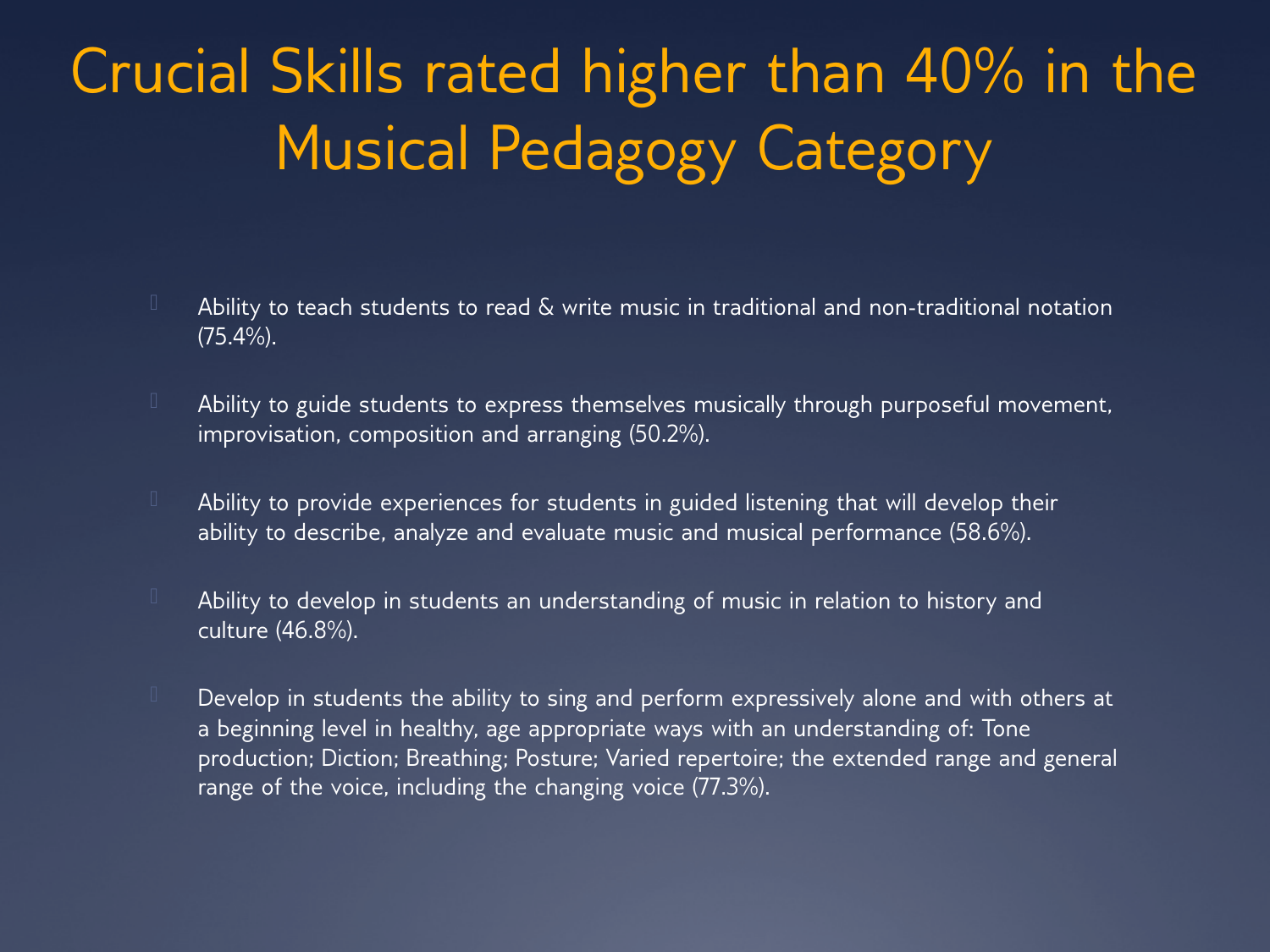

# Crucial Skills rated higher than 40% in the Musical Pedagogy Category
Ability to teach students to read & write music in traditional and non-traditional notation (75.4%).
Ability to guide students to express themselves musically through purposeful movement, improvisation, composition and arranging (50.2%).
Ability to provide experiences for students in guided listening that will develop their ability to describe, analyze and evaluate music and musical performance (58.6%).
Ability to develop in students an understanding of music in relation to history and culture (46.8%).
Develop in students the ability to sing and perform expressively alone and with others at a beginning level in healthy, age appropriate ways with an understanding of: Tone production; Diction; Breathing; Posture; Varied repertoire; the extended range and general range of the voice, including the changing voice (77.3%).